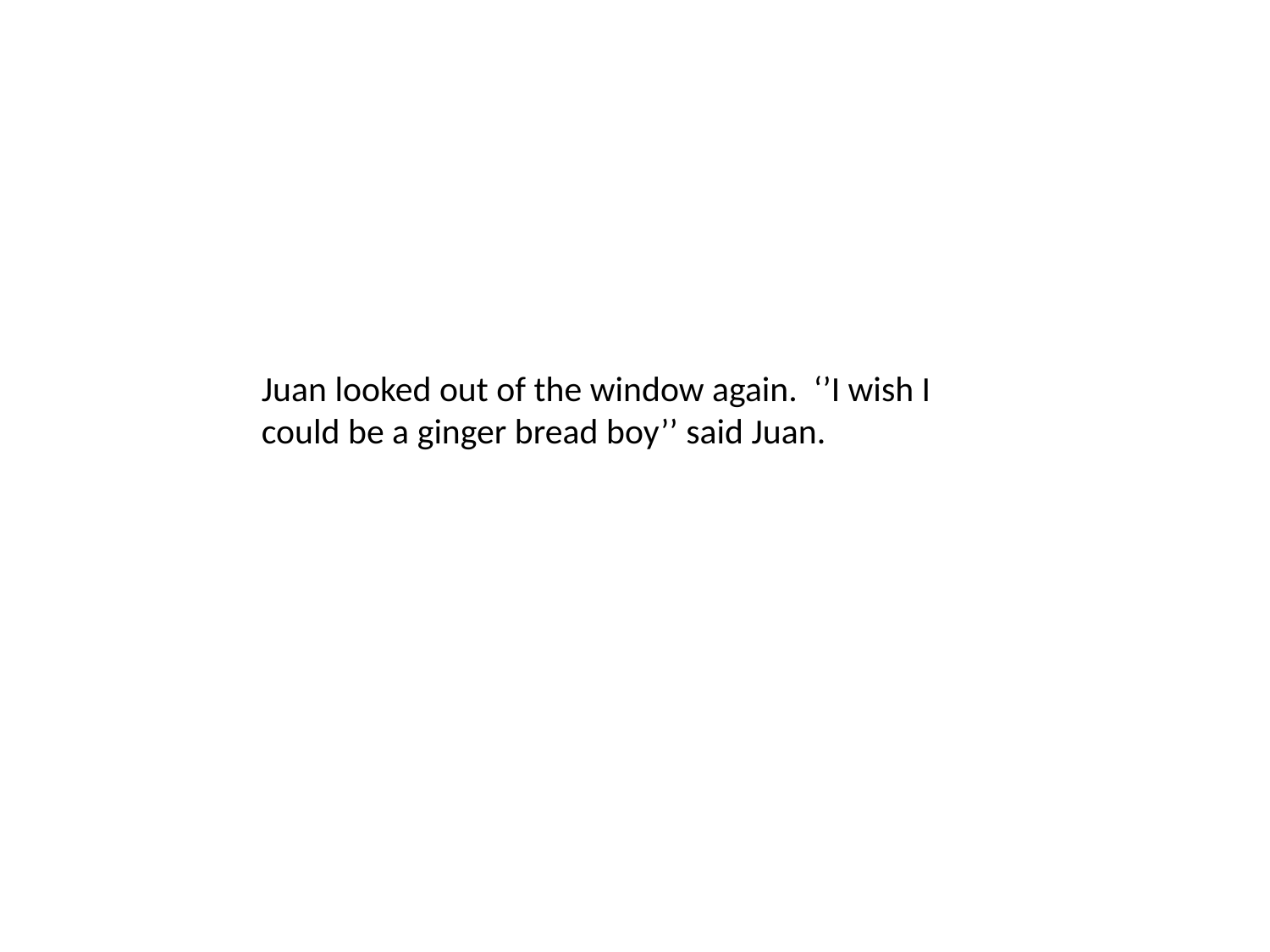

Juan looked out of the window again.  ‘’I wish I could be a ginger bread boy’’ said Juan.